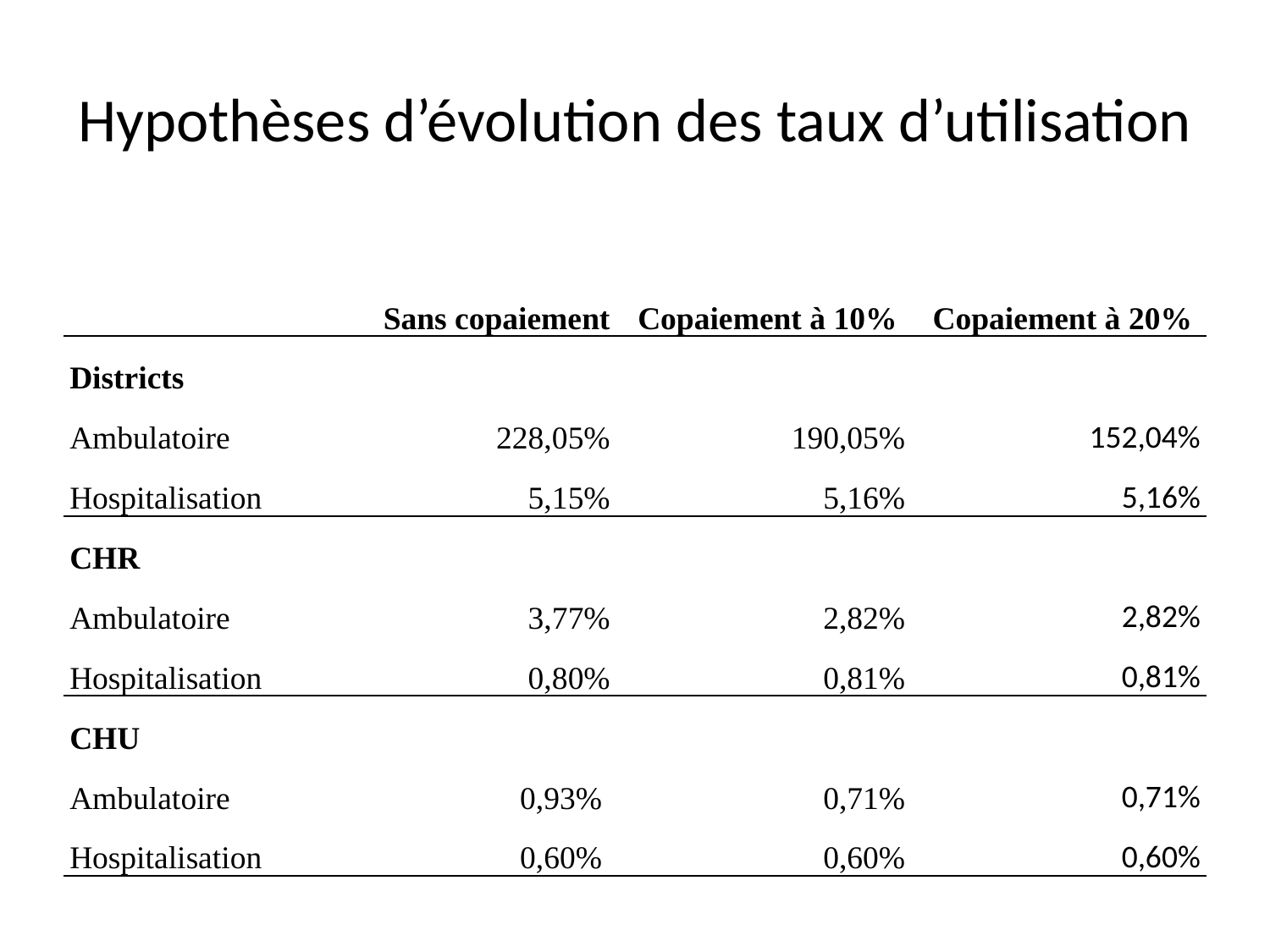

# Hypothèses d’évolution des taux d’utilisation
|  | Sans copaiement | Copaiement à 10% | Copaiement à 20% |
| --- | --- | --- | --- |
| Districts |  |  |  |
| Ambulatoire | 228,05% | 190,05% | 152,04% |
| Hospitalisation | 5,15% | 5,16% | 5,16% |
| CHR |  |  |  |
| Ambulatoire | 3,77% | 2,82% | 2,82% |
| Hospitalisation | 0,80% | 0,81% | 0,81% |
| CHU |  |  |  |
| Ambulatoire | 0,93% | 0,71% | 0,71% |
| Hospitalisation | 0,60% | 0,60% | 0,60% |